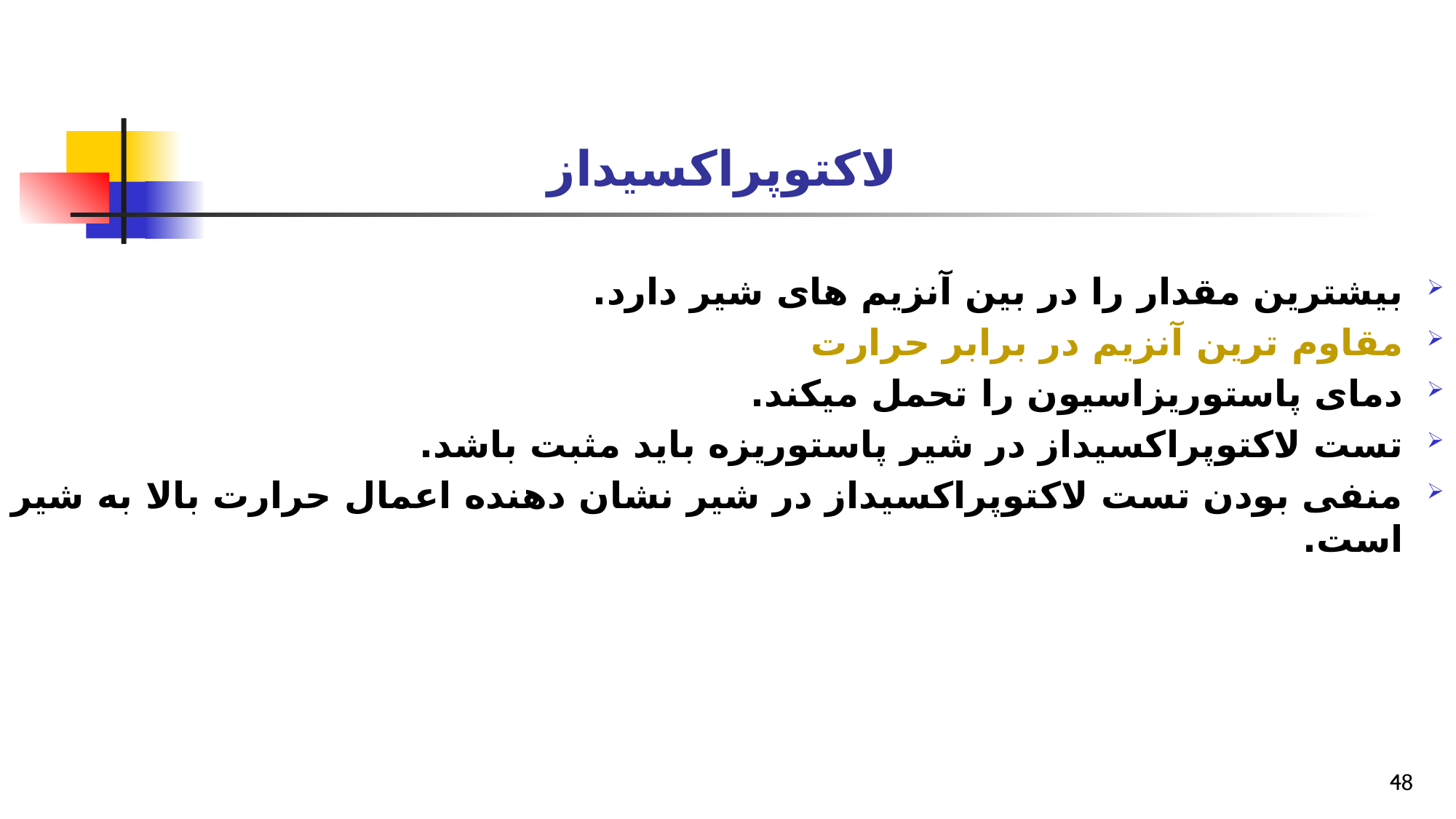

# لاکتوپراکسیداز

بیشترین مقدار را در بین آنزیم های شیر دارد.
مقاوم ترین آنزیم در برابر حرارت
دمای پاستوریزاسیون را تحمل میکند.
تست لاکتوپراکسیداز در شیر پاستوریزه باید مثبت باشد.
منفی بودن تست لاکتوپراکسیداز در شیر نشان دهنده اعمال حرارت بالا به شیر است.

48